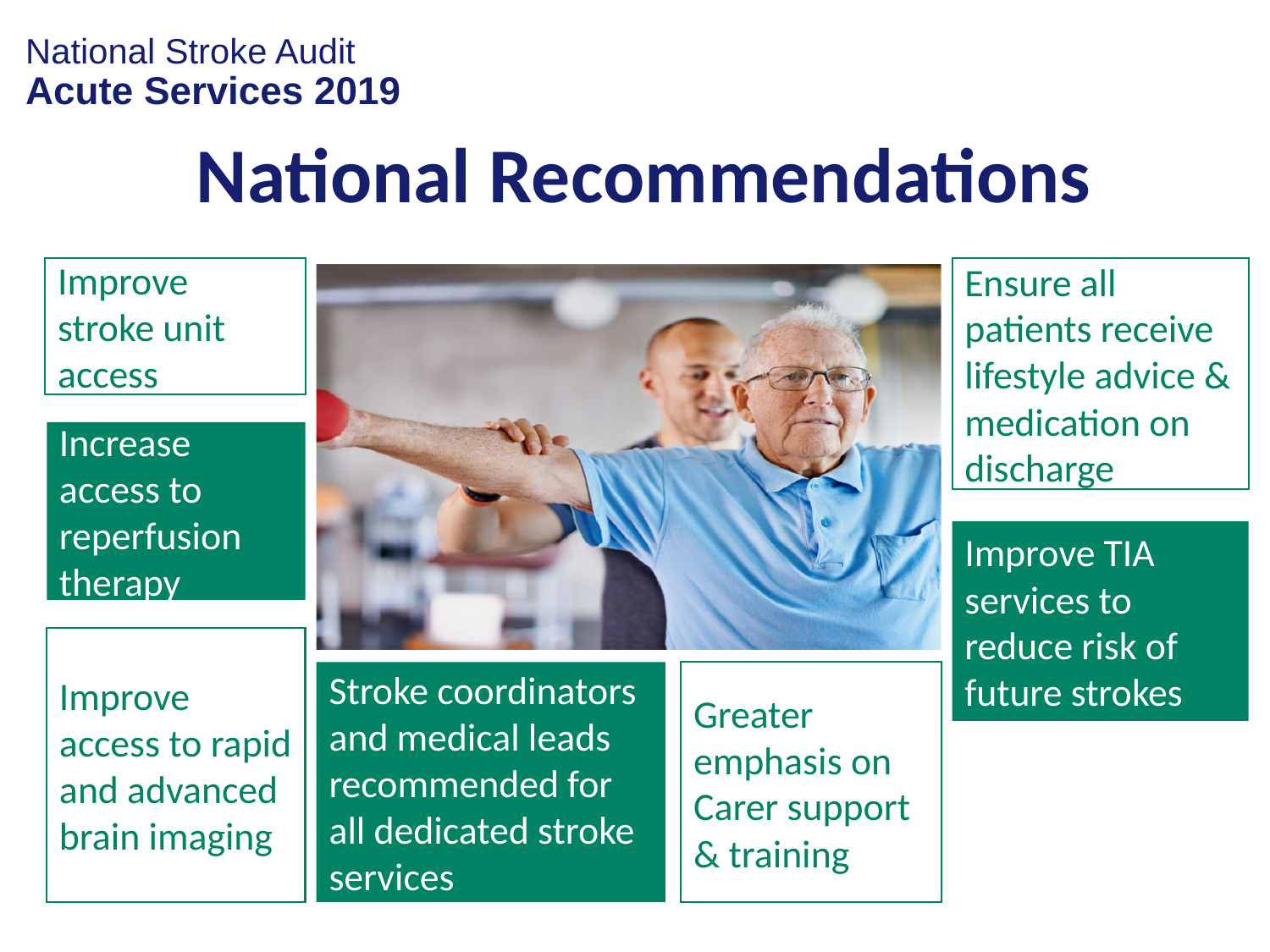

# National Stroke Audit Acute Services 2019
National Recommendations
Ensure all patients receive lifestyle advice & medication on discharge
Improve stroke unit access

Increase access to reperfusion therapy
Improve TIA services to reduce risk of future strokes
Improve access to rapid and advanced brain imaging
Stroke coordinators and medical leads recommended for all dedicated stroke services
Greater emphasis on Carer support & training